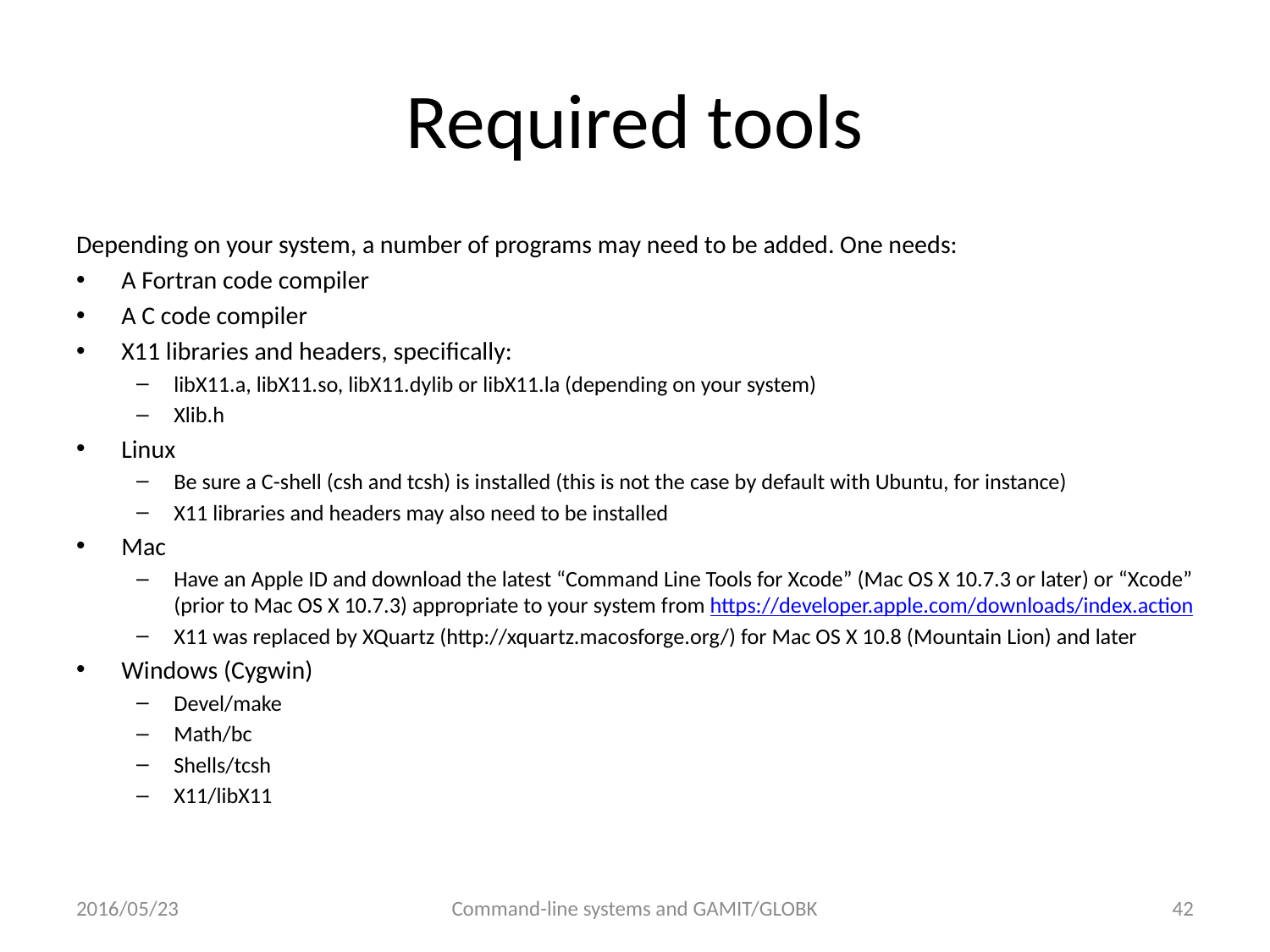

# Required tools
Depending on your system, a number of programs may need to be added. One needs:
A Fortran code compiler
A C code compiler
X11 libraries and headers, specifically:
libX11.a, libX11.so, libX11.dylib or libX11.la (depending on your system)
Xlib.h
Linux
Be sure a C-shell (csh and tcsh) is installed (this is not the case by default with Ubuntu, for instance)
X11 libraries and headers may also need to be installed
Mac
Have an Apple ID and download the latest “Command Line Tools for Xcode” (Mac OS X 10.7.3 or later) or “Xcode” (prior to Mac OS X 10.7.3) appropriate to your system from https://developer.apple.com/downloads/index.action
X11 was replaced by XQuartz (http://xquartz.macosforge.org/) for Mac OS X 10.8 (Mountain Lion) and later
Windows (Cygwin)
Devel/make
Math/bc
Shells/tcsh
X11/libX11
2016/05/23
Command-line systems and GAMIT/GLOBK
42